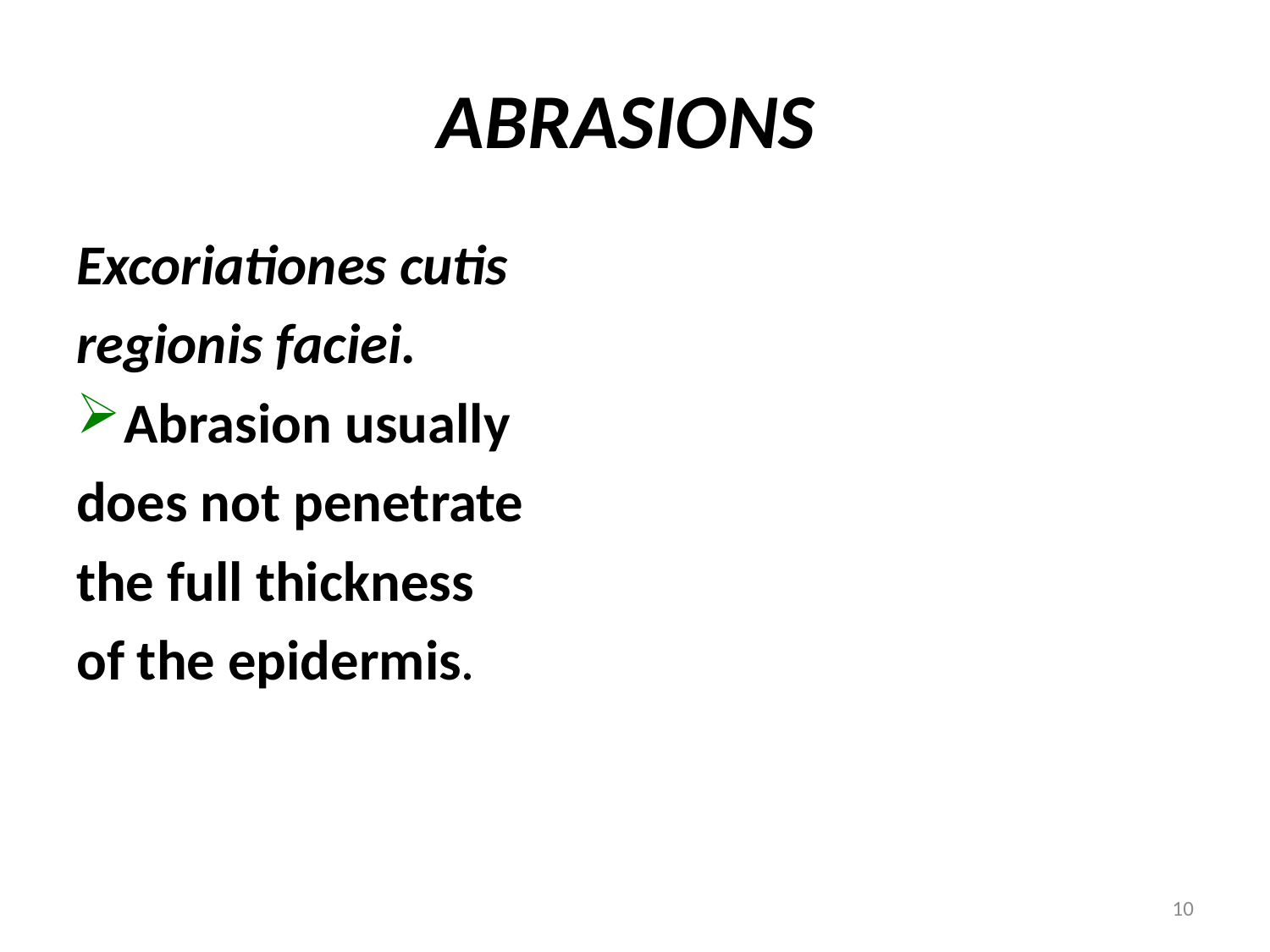

# ABRASIONS
Excoriationes cutis
regionis faciei.
Abrasion usually
does not penetrate
the full thickness
of the epidermis.

10